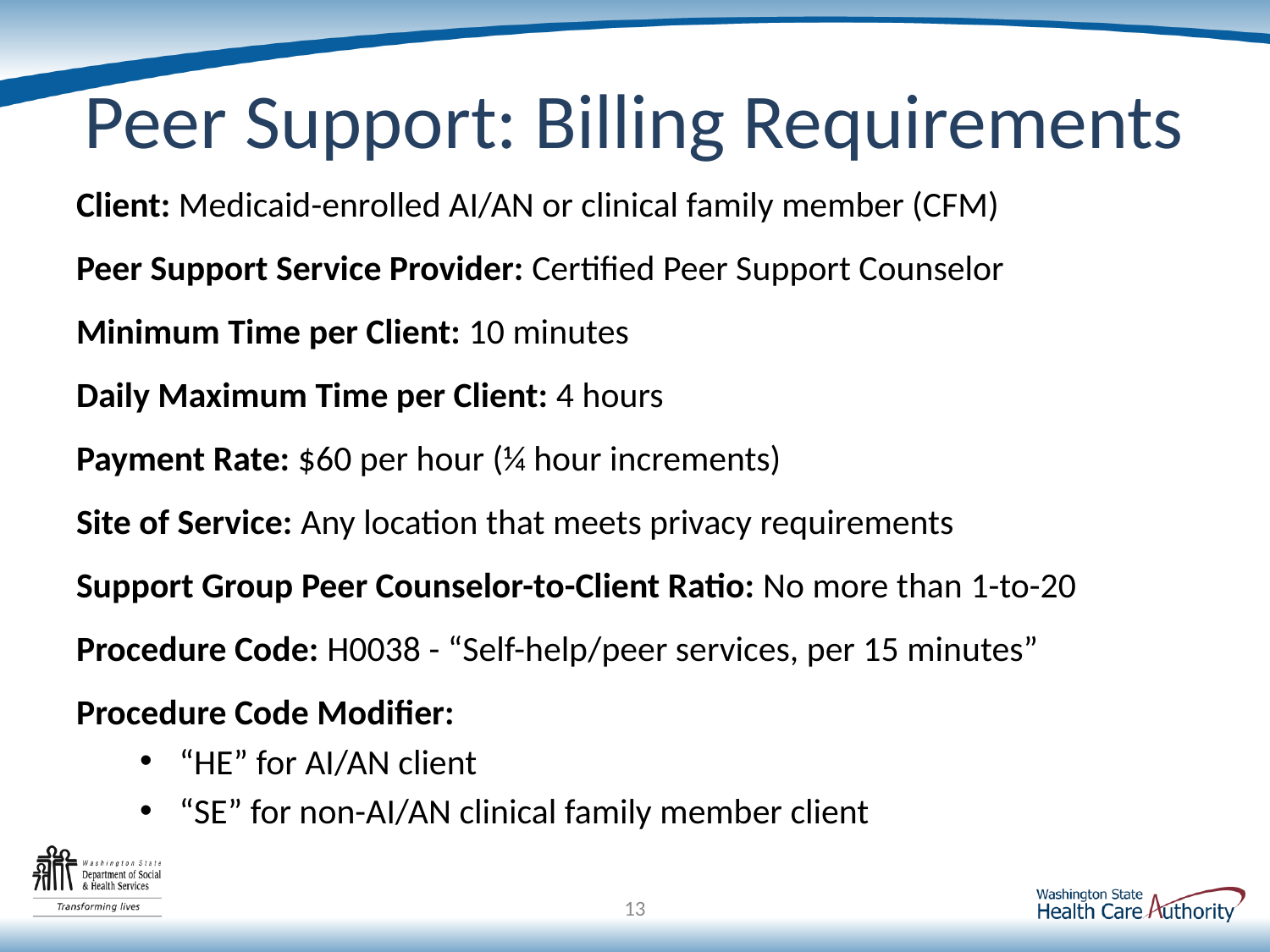

# Peer Support: Billing Requirements
Client: Medicaid-enrolled AI/AN or clinical family member (CFM)
Peer Support Service Provider: Certified Peer Support Counselor
Minimum Time per Client: 10 minutes
Daily Maximum Time per Client: 4 hours
Payment Rate: $60 per hour (¼ hour increments)
Site of Service: Any location that meets privacy requirements
Support Group Peer Counselor-to-Client Ratio: No more than 1-to-20
Procedure Code: H0038 - “Self-help/peer services, per 15 minutes”
Procedure Code Modifier:
“HE” for AI/AN client
“SE” for non-AI/AN clinical family member client

13